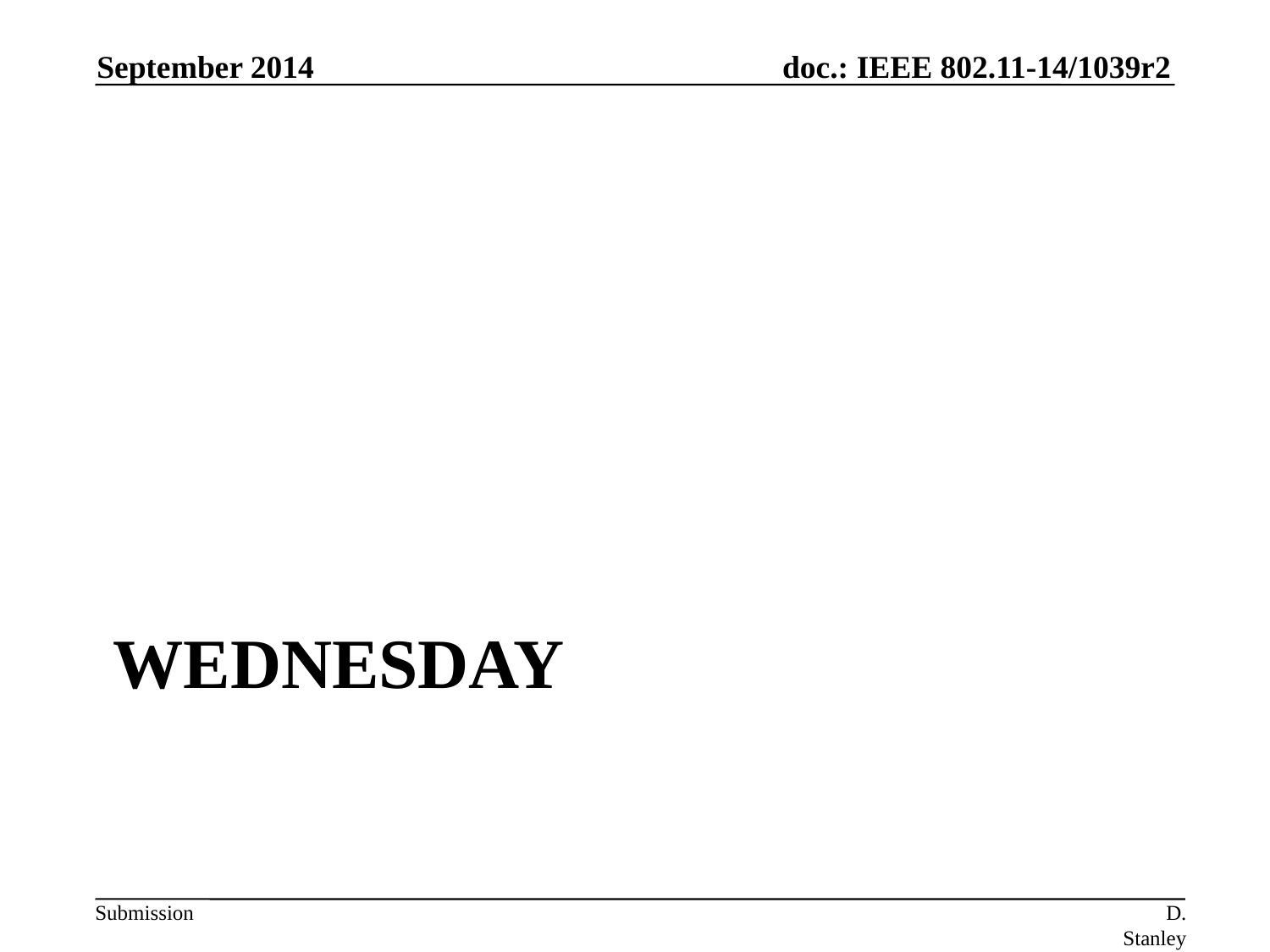

September 2014

# Wednesday
D. Stanley Aruba Networks